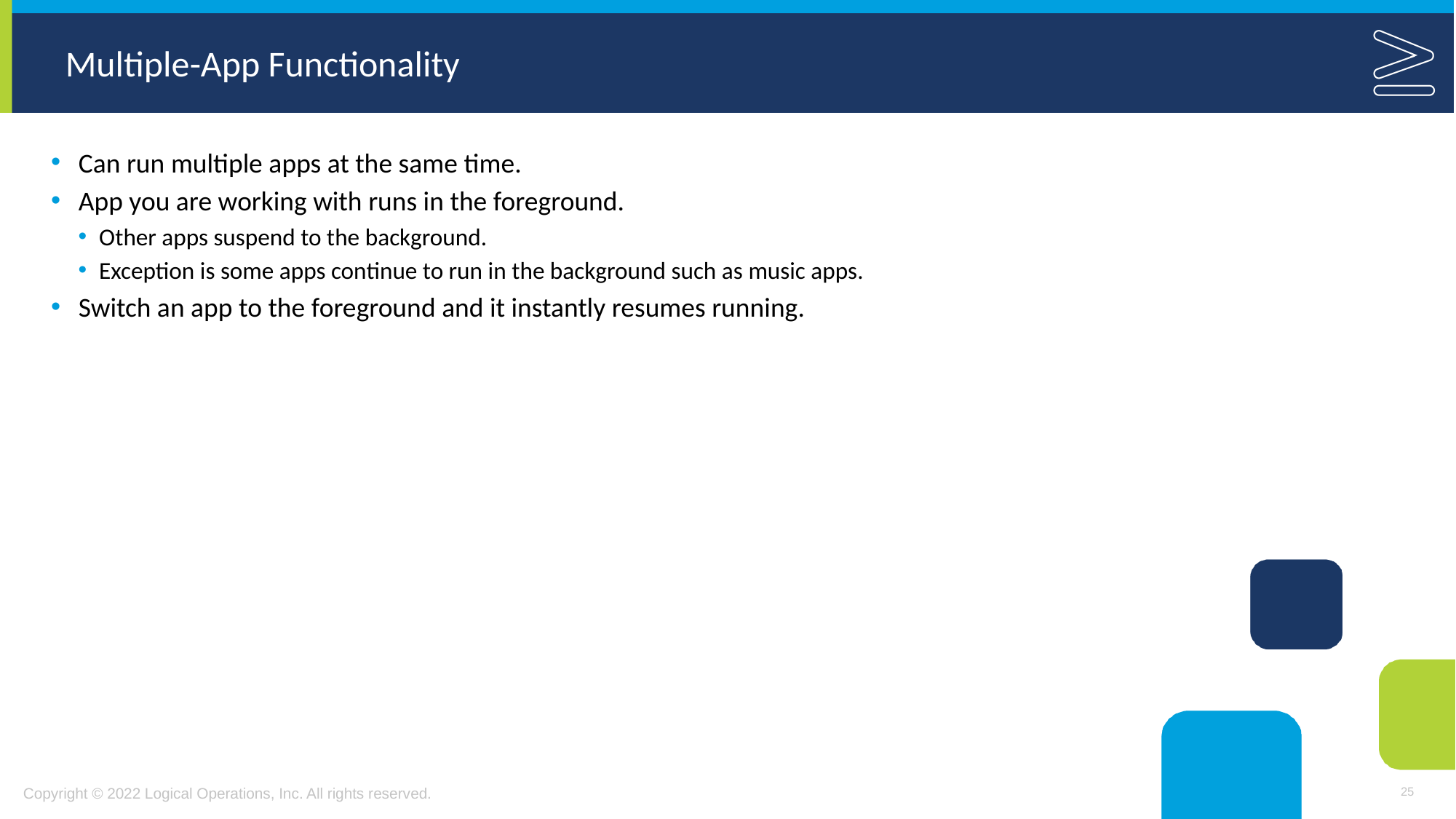

# Multiple-App Functionality
Can run multiple apps at the same time.
App you are working with runs in the foreground.
Other apps suspend to the background.
Exception is some apps continue to run in the background such as music apps.
Switch an app to the foreground and it instantly resumes running.
25